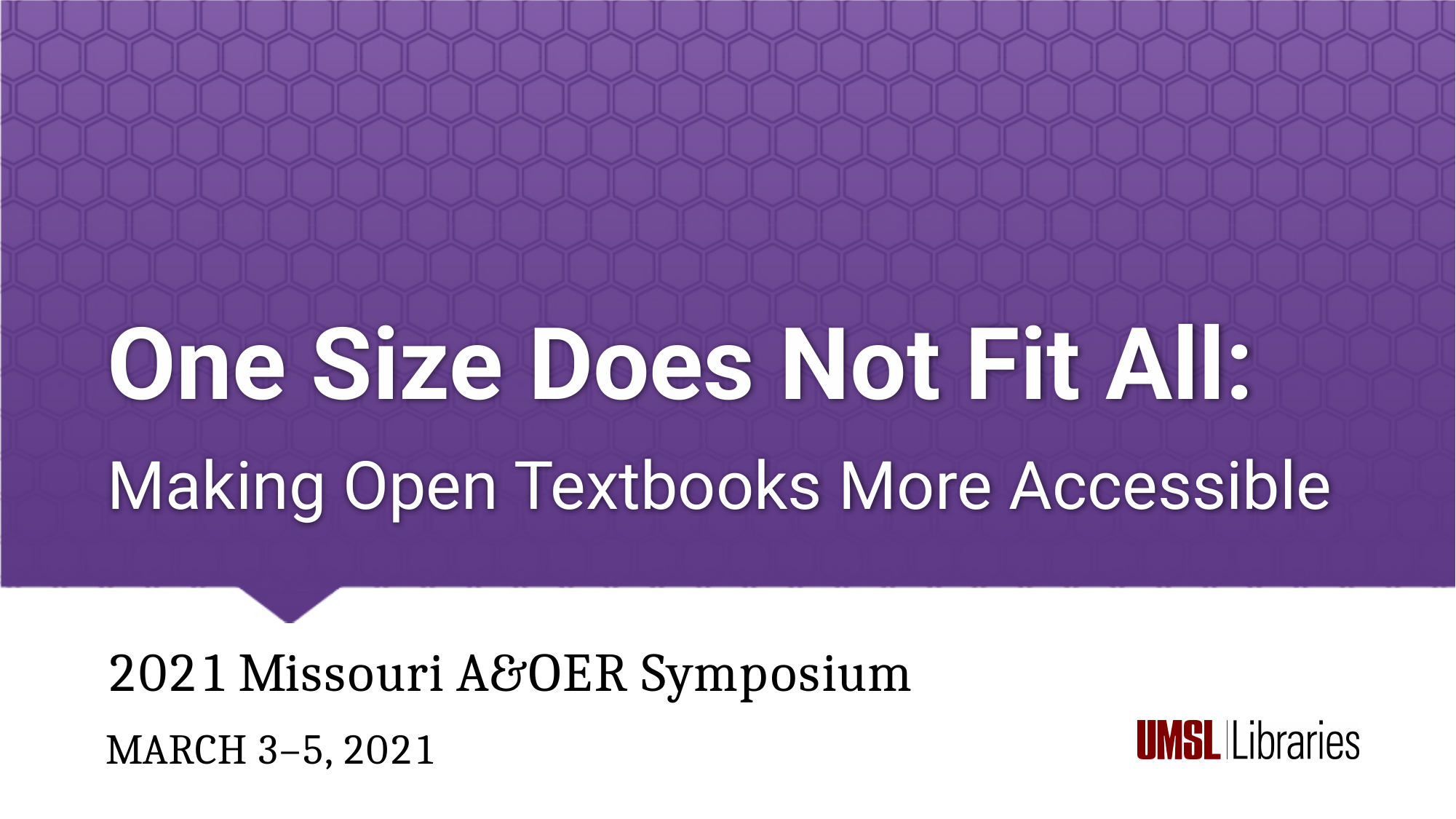

One Size Does Not Fit All:
# Making Open Textbooks More Accessible
2021 Missouri A&OER Symposium
MARCH 3–5, 2021